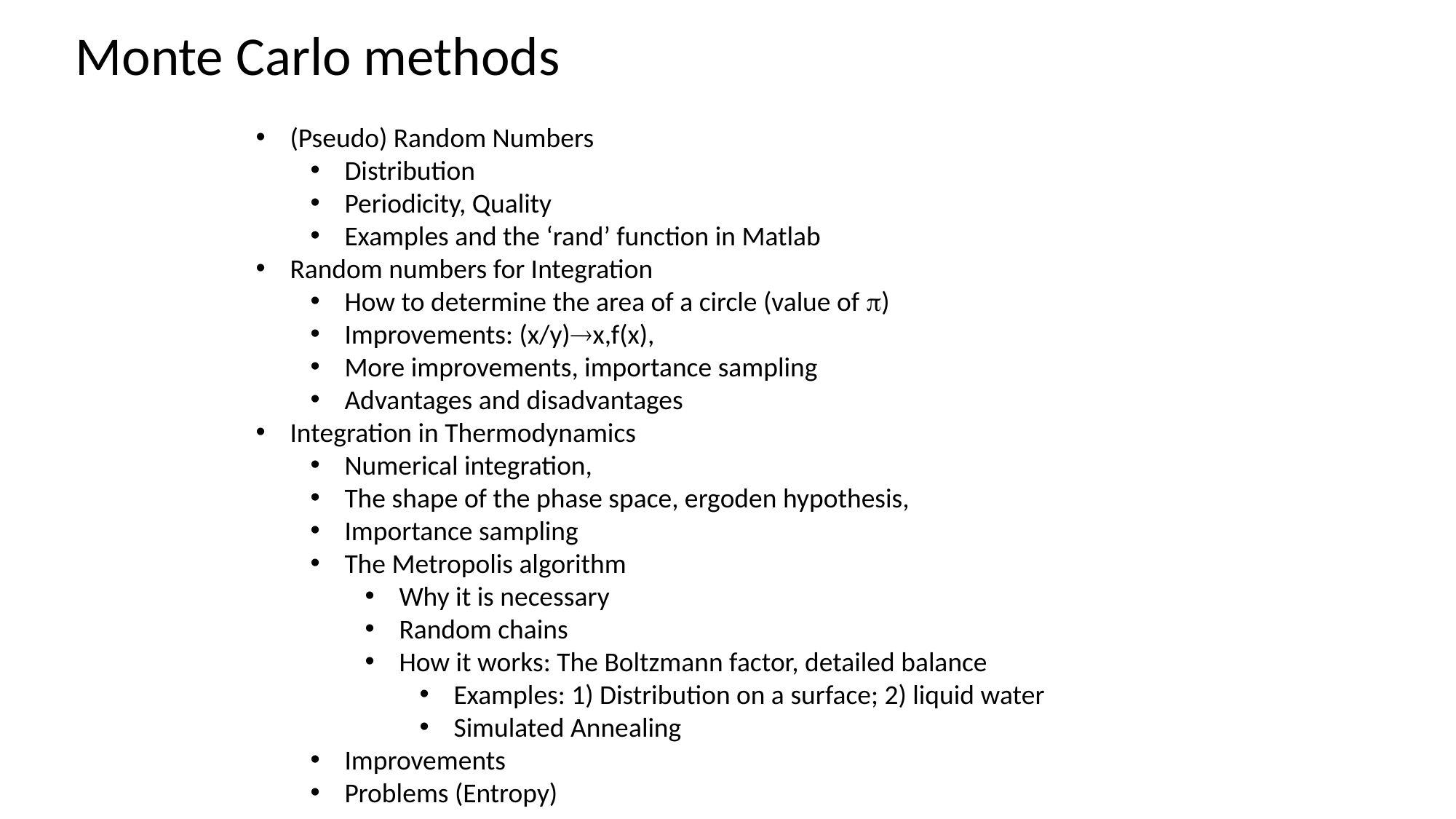

Monte Carlo methods
(Pseudo) Random Numbers
Distribution
Periodicity, Quality
Examples and the ‘rand’ function in Matlab
Random numbers for Integration
How to determine the area of a circle (value of π)
Improvements: (x/y)→x,f(x),
More improvements, importance sampling
Advantages and disadvantages
Integration in Thermodynamics
Numerical integration,
The shape of the phase space, ergoden hypothesis,
Importance sampling
The Metropolis algorithm
Why it is necessary
Random chains
How it works: The Boltzmann factor, detailed balance
Examples: 1) Distribution on a surface; 2) liquid water
Simulated Annealing
Improvements
Problems (Entropy)